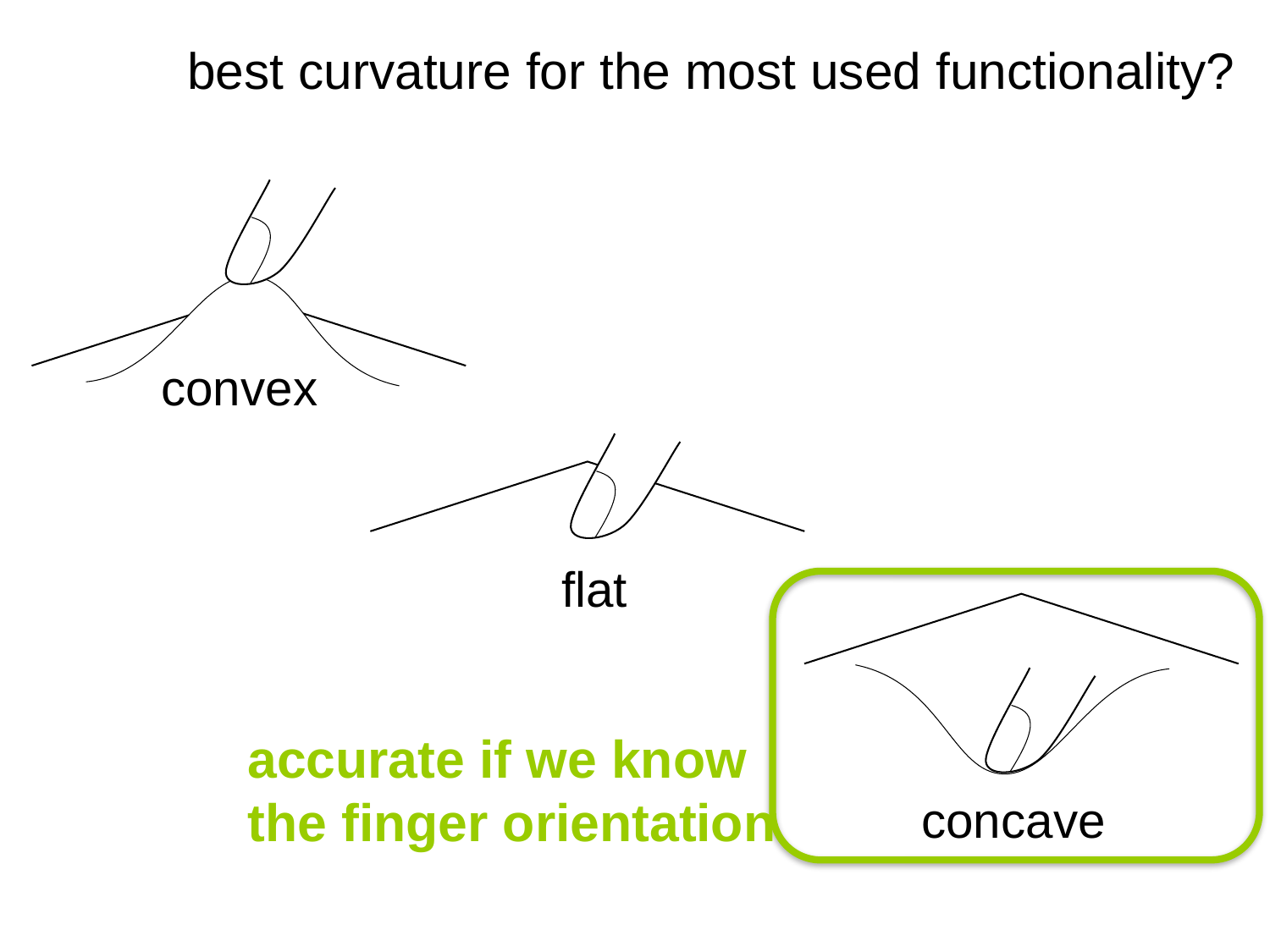

best curvature for the most used functionality?

convex

flat

accurate if we know
the finger orientation
concave